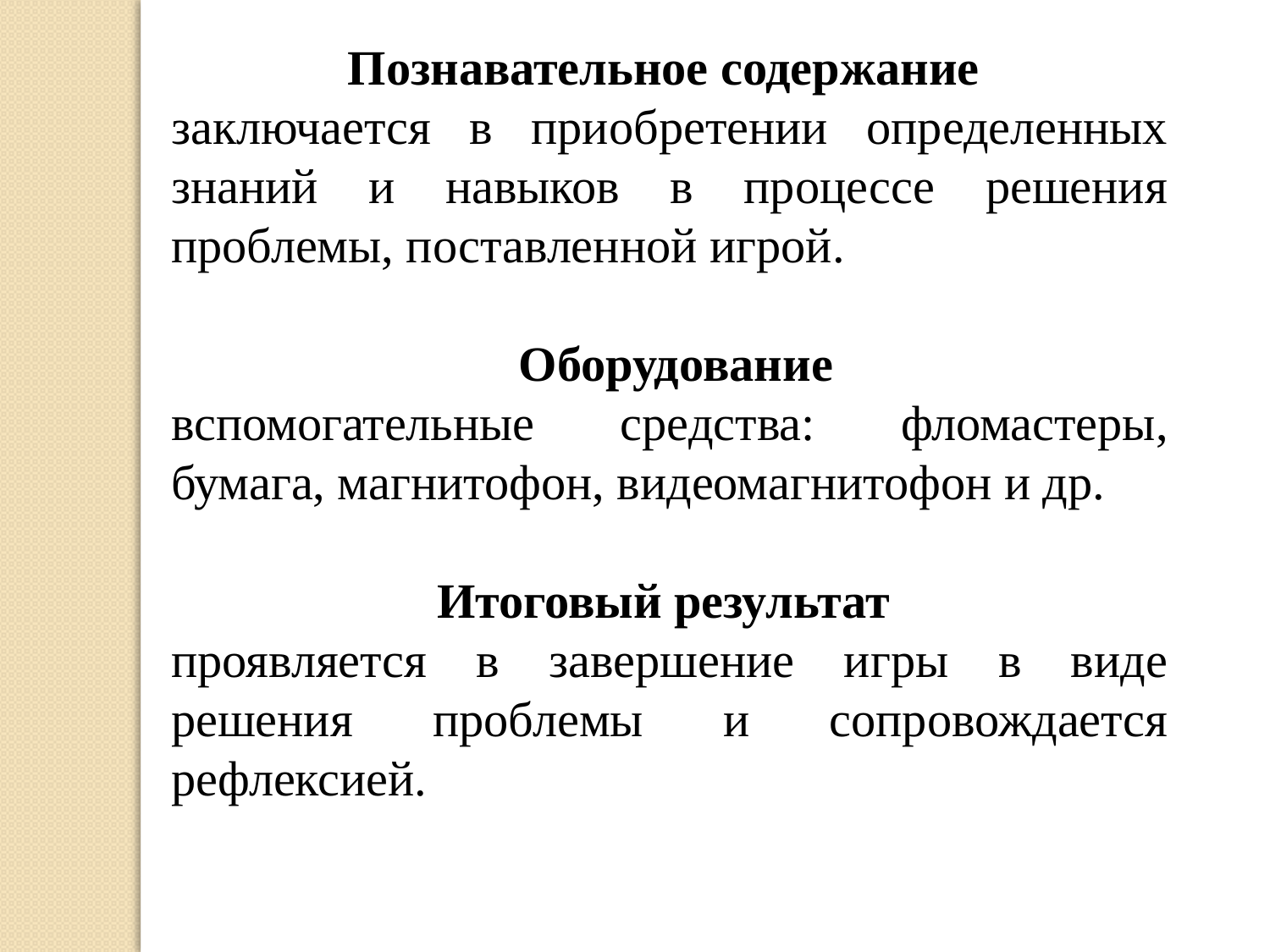

Познавательное содержание
заключается в приобретении определенных знаний и навыков в процессе решения проблемы, поставленной игрой.

 Оборудование
вспомогательные средства: фломастеры, бумага, магнитофон, видеомагнитофон и др.

Итоговый результат
проявляется в завершение игры в виде решения проблемы и сопровождается рефлексией.